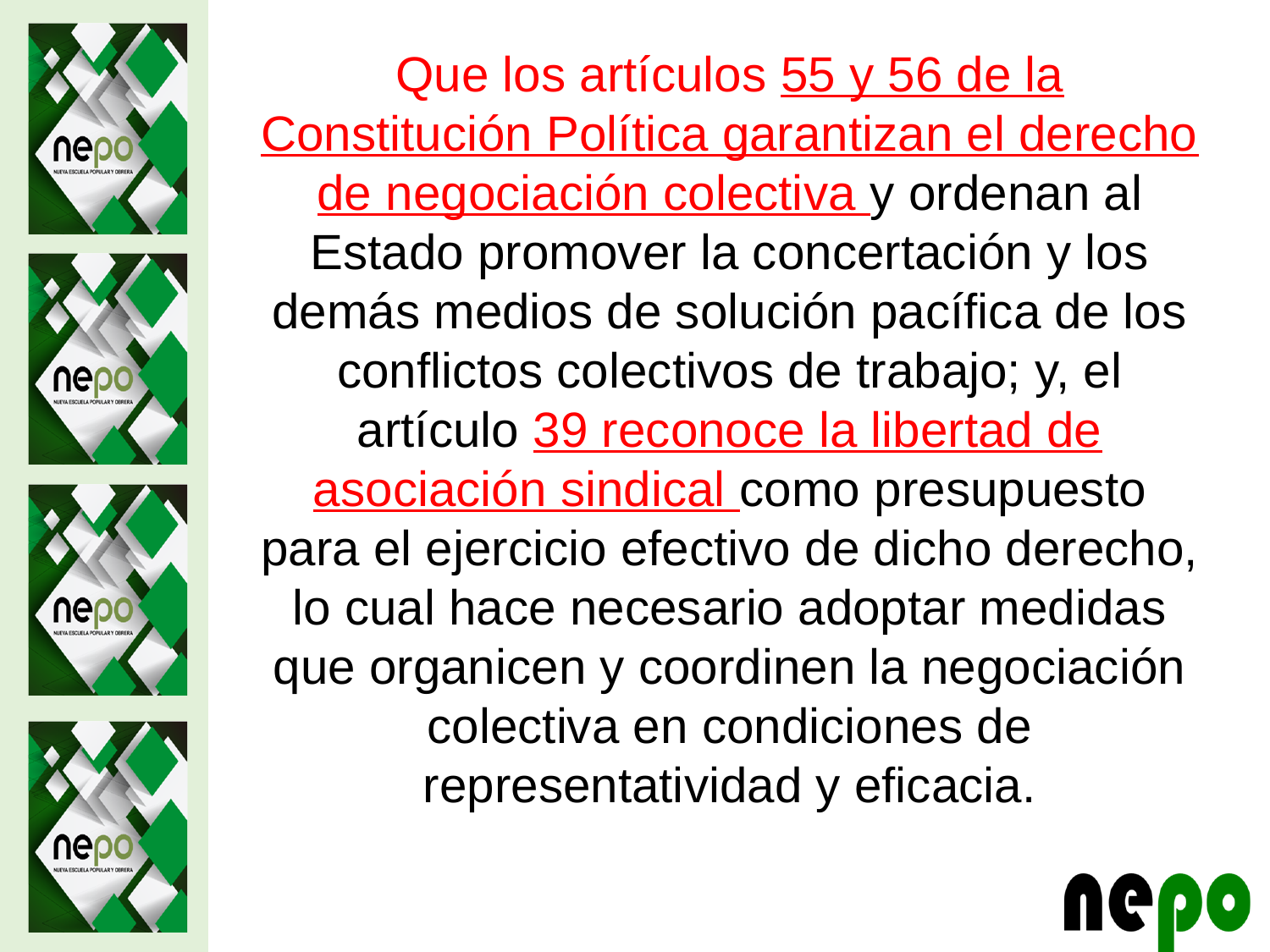

Que los artículos 55 y 56 de la Constitución Política garantizan el derecho de negociación colectiva y ordenan al Estado promover la concertación y los demás medios de solución pacífica de los conflictos colectivos de trabajo; y, el artículo 39 reconoce la libertad de asociación sindical como presupuesto para el ejercicio efectivo de dicho derecho, lo cual hace necesario adoptar medidas que organicen y coordinen la negociación colectiva en condiciones de representatividad y eficacia.